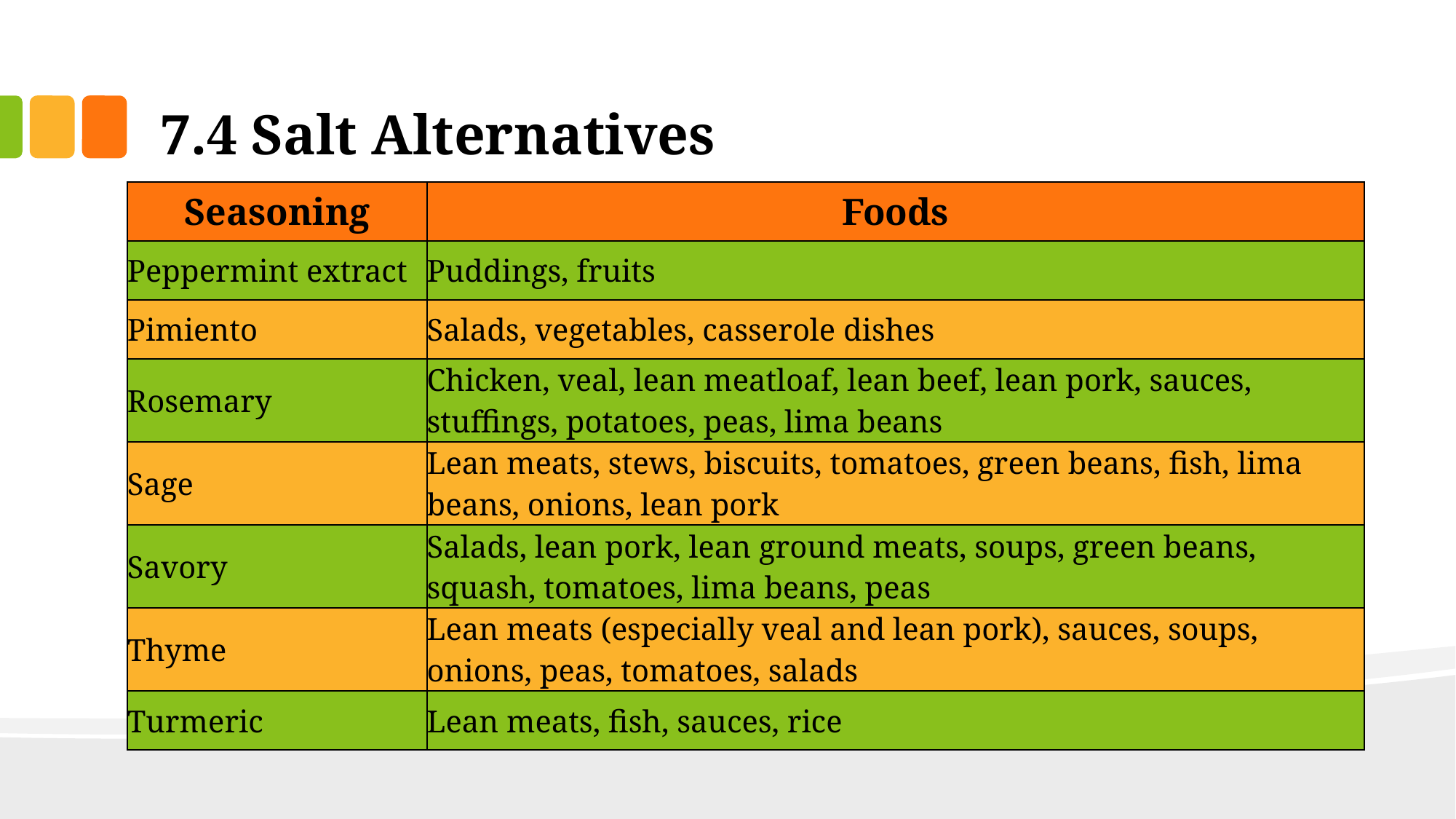

# 7.4 Salt Alternatives
| Seasoning | Foods |
| --- | --- |
| Peppermint extract | Puddings, fruits |
| Pimiento | Salads, vegetables, casserole dishes |
| Rosemary | Chicken, veal, lean meatloaf, lean beef, lean pork, sauces, stuffings, potatoes, peas, lima beans |
| Sage | Lean meats, stews, biscuits, tomatoes, green beans, fish, lima beans, onions, lean pork |
| Savory | Salads, lean pork, lean ground meats, soups, green beans, squash, tomatoes, lima beans, peas |
| Thyme | Lean meats (especially veal and lean pork), sauces, soups, onions, peas, tomatoes, salads |
| Turmeric | Lean meats, fish, sauces, rice |